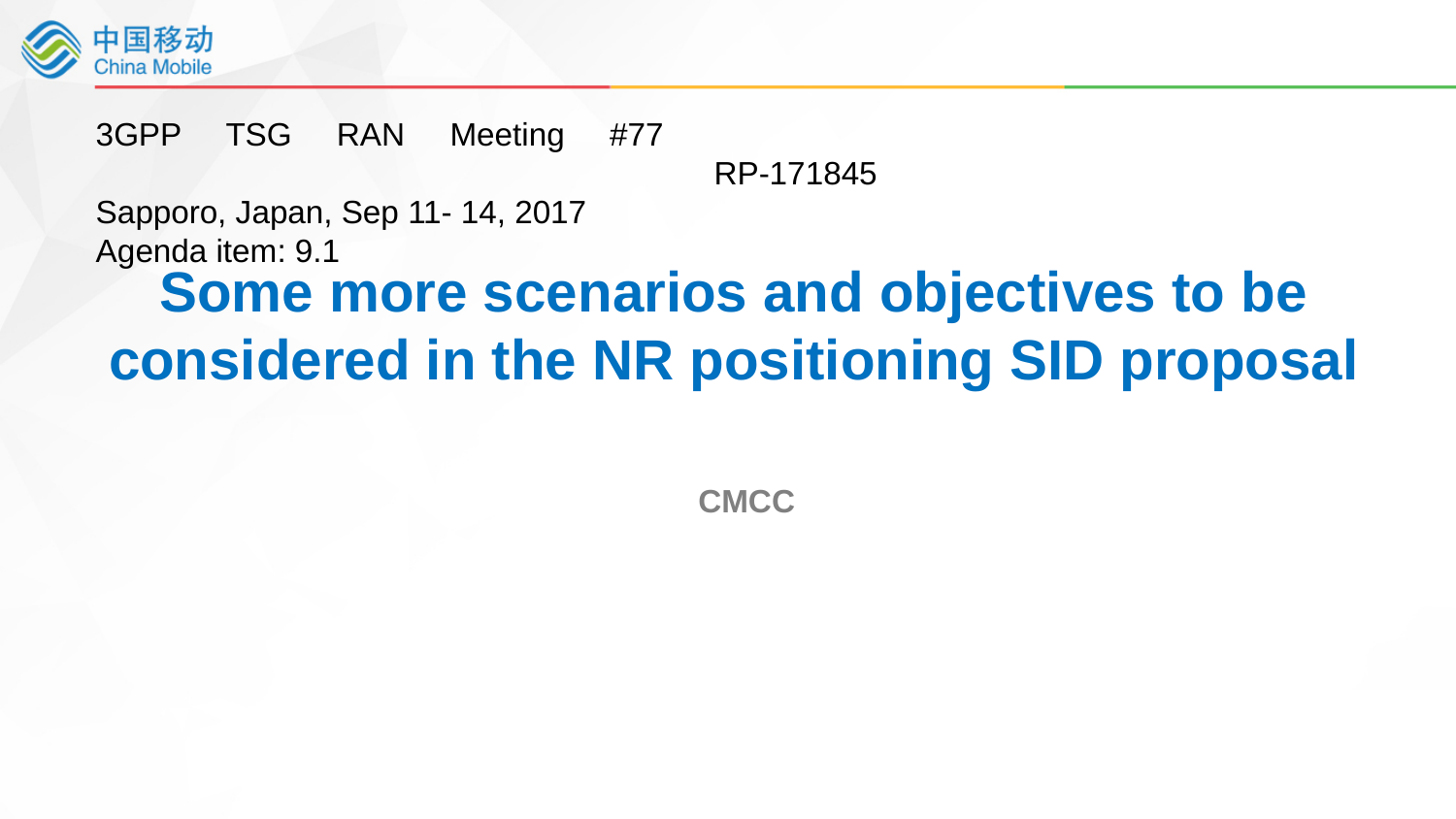

3GPP TSG RAN Meeting #77										    RP-171845
Sapporo, Japan, Sep 11- 14, 2017
Agenda item: 9.1
Some more scenarios and objectives to be considered in the NR positioning SID proposal
CMCC